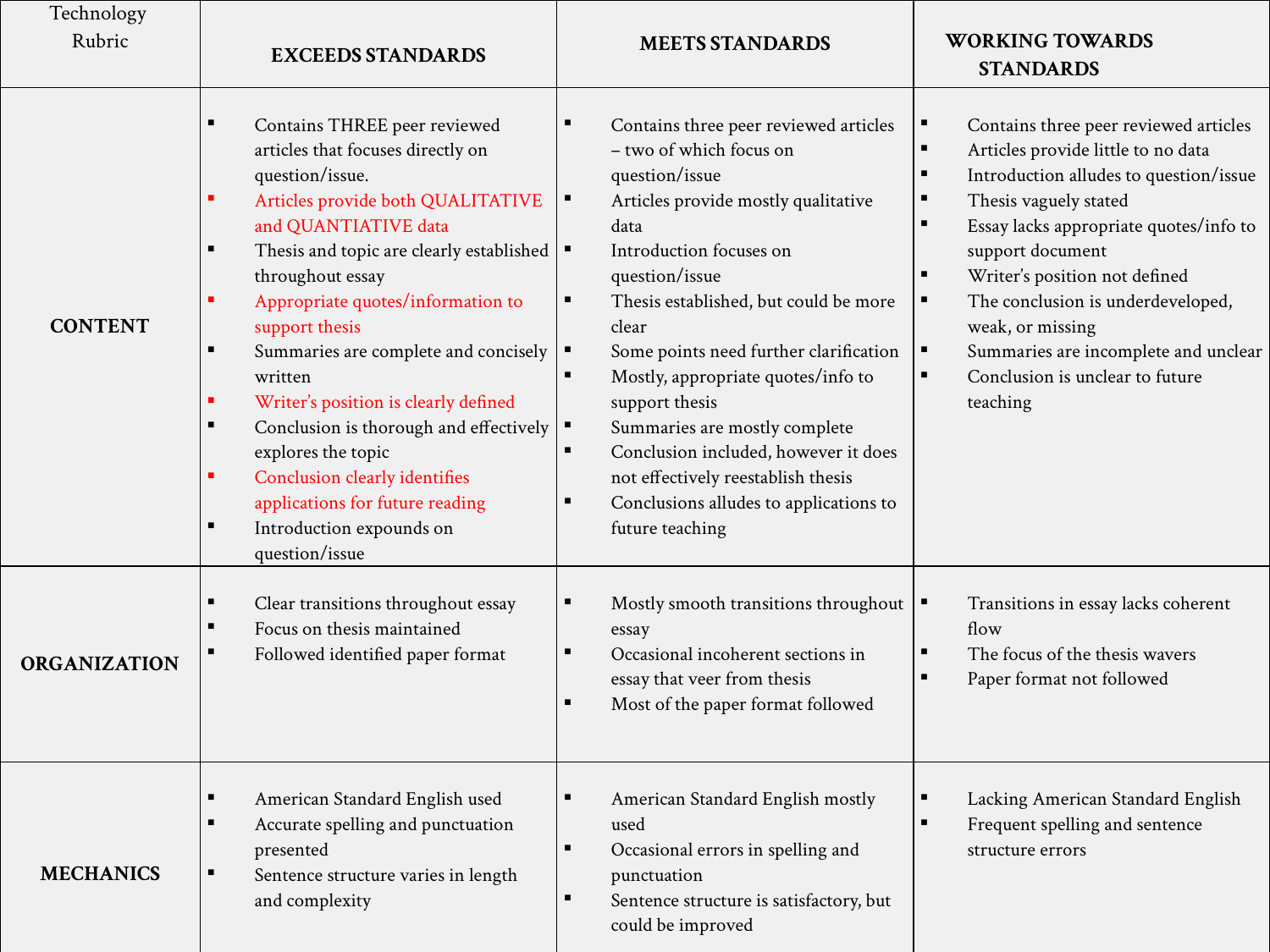

| Technology Rubric | EXCEEDS STANDARDS | MEETS STANDARDS | WORKING TOWARDS STANDARDS |
| --- | --- | --- | --- |
| CONTENT | Contains THREE peer reviewed articles that focuses directly on question/issue. Articles provide both QUALITATIVE and QUANTIATIVE data Thesis and topic are clearly established throughout essay Appropriate quotes/information to support thesis Summaries are complete and concisely written Writer’s position is clearly defined Conclusion is thorough and effectively explores the topic Conclusion clearly identifies applications for future reading Introduction expounds on question/issue | Contains three peer reviewed articles – two of which focus on question/issue Articles provide mostly qualitative data Introduction focuses on question/issue Thesis established, but could be more clear Some points need further clarification Mostly, appropriate quotes/info to support thesis Summaries are mostly complete Conclusion included, however it does not effectively reestablish thesis Conclusions alludes to applications to future teaching | Contains three peer reviewed articles Articles provide little to no data Introduction alludes to question/issue Thesis vaguely stated Essay lacks appropriate quotes/info to support document Writer’s position not defined The conclusion is underdeveloped, weak, or missing Summaries are incomplete and unclear Conclusion is unclear to future teaching |
| ORGANIZATION | Clear transitions throughout essay Focus on thesis maintained Followed identified paper format | Mostly smooth transitions throughout essay Occasional incoherent sections in essay that veer from thesis Most of the paper format followed | Transitions in essay lacks coherent flow The focus of the thesis wavers Paper format not followed |
| MECHANICS | American Standard English used Accurate spelling and punctuation presented Sentence structure varies in length and complexity | American Standard English mostly used Occasional errors in spelling and punctuation Sentence structure is satisfactory, but could be improved | Lacking American Standard English Frequent spelling and sentence structure errors |